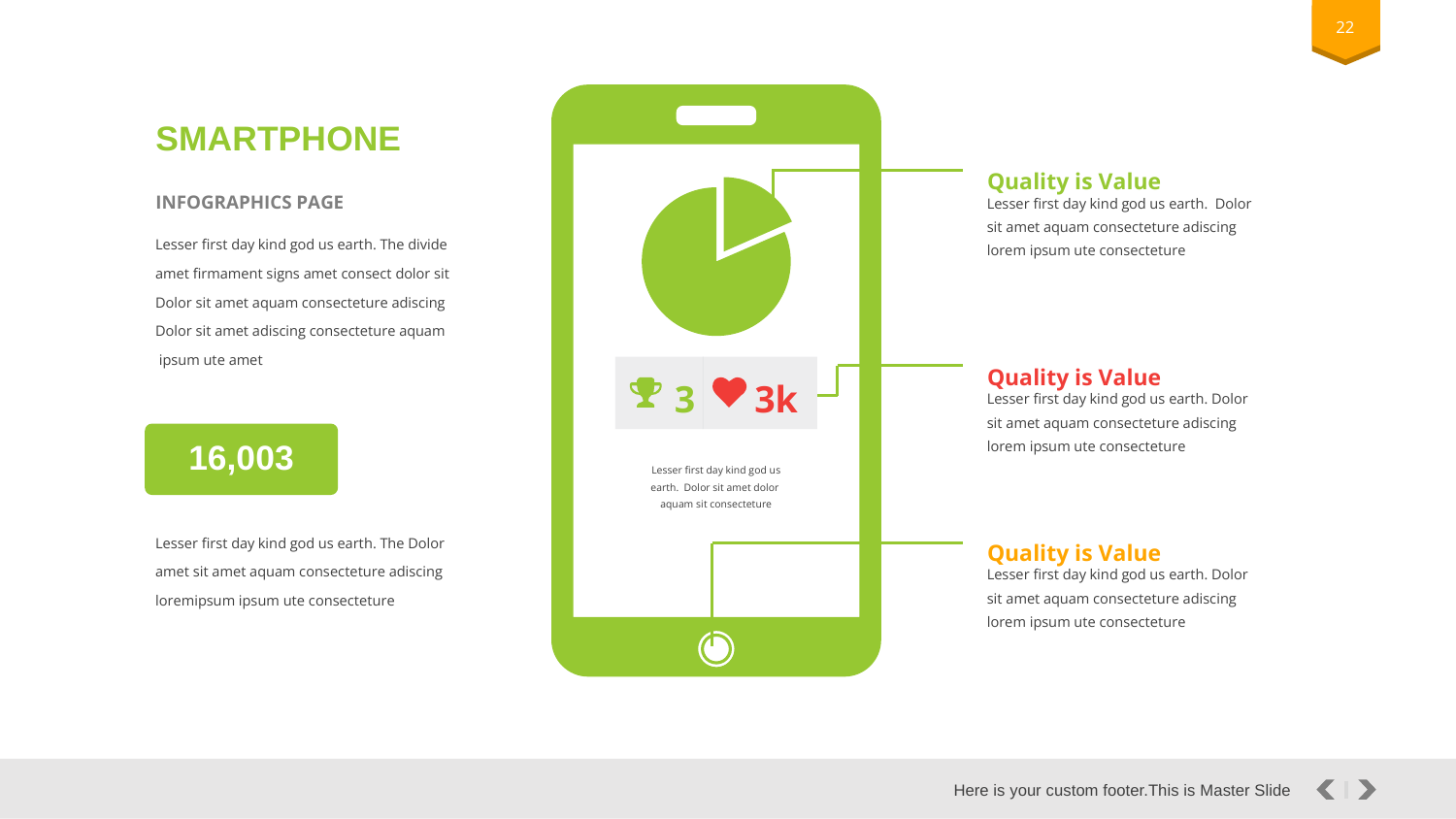

22

SMARTPHONE
Quality is Value
INFOGRAPHICS PAGE

Lesser first day kind god us earth.  Dolor sit amet aquam consecteture adiscing lorem ipsum ute consecteture

Lesser first day kind god us earth. The divide amet firmament signs amet consect dolor sit
Dolor sit amet aquam consecteture adiscing
Dolor sit amet adiscing consecteture aquam
 ipsum ute amet
Quality is Value

3
3k

Lesser first day kind god us earth. Dolor sit amet aquam consecteture adiscing lorem ipsum ute consecteture

16,003
Lesser first day kind god us earth.  Dolor sit amet dolor  aquam sit consecteture
Quality is Value
Lesser first day kind god us earth. The Dolor amet sit amet aquam consecteture adiscing loremipsum ipsum ute consecteture
Lesser first day kind god us earth. Dolor sit amet aquam consecteture adiscing lorem ipsum ute consecteture

Here is your custom footer.This is Master Slide